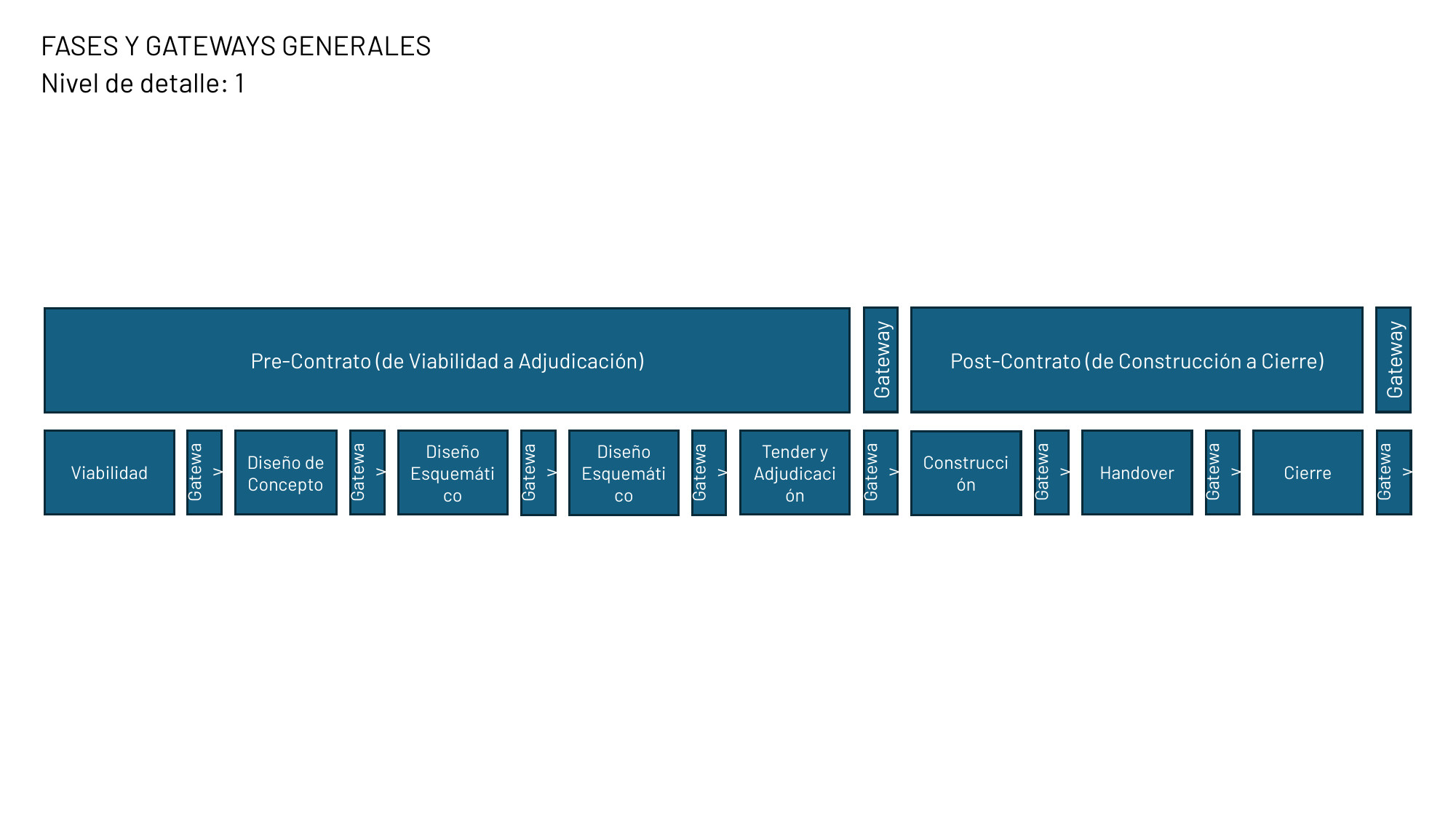

FASES Y GATEWAYS GENERALES
Nivel de detalle: 1
Gateway
Post-Contrato (de Construcción a Cierre)
Gateway
Pre-Contrato (de Viabilidad a Adjudicación)
Gateway
Gateway
Cierre
Gateway
Handover
Viabilidad
Gateway
Diseño de Concepto
Gateway
Diseño Esquemático
Tender y Adjudicación
Gateway
Gateway
Gateway
Diseño Esquemático
Construcción